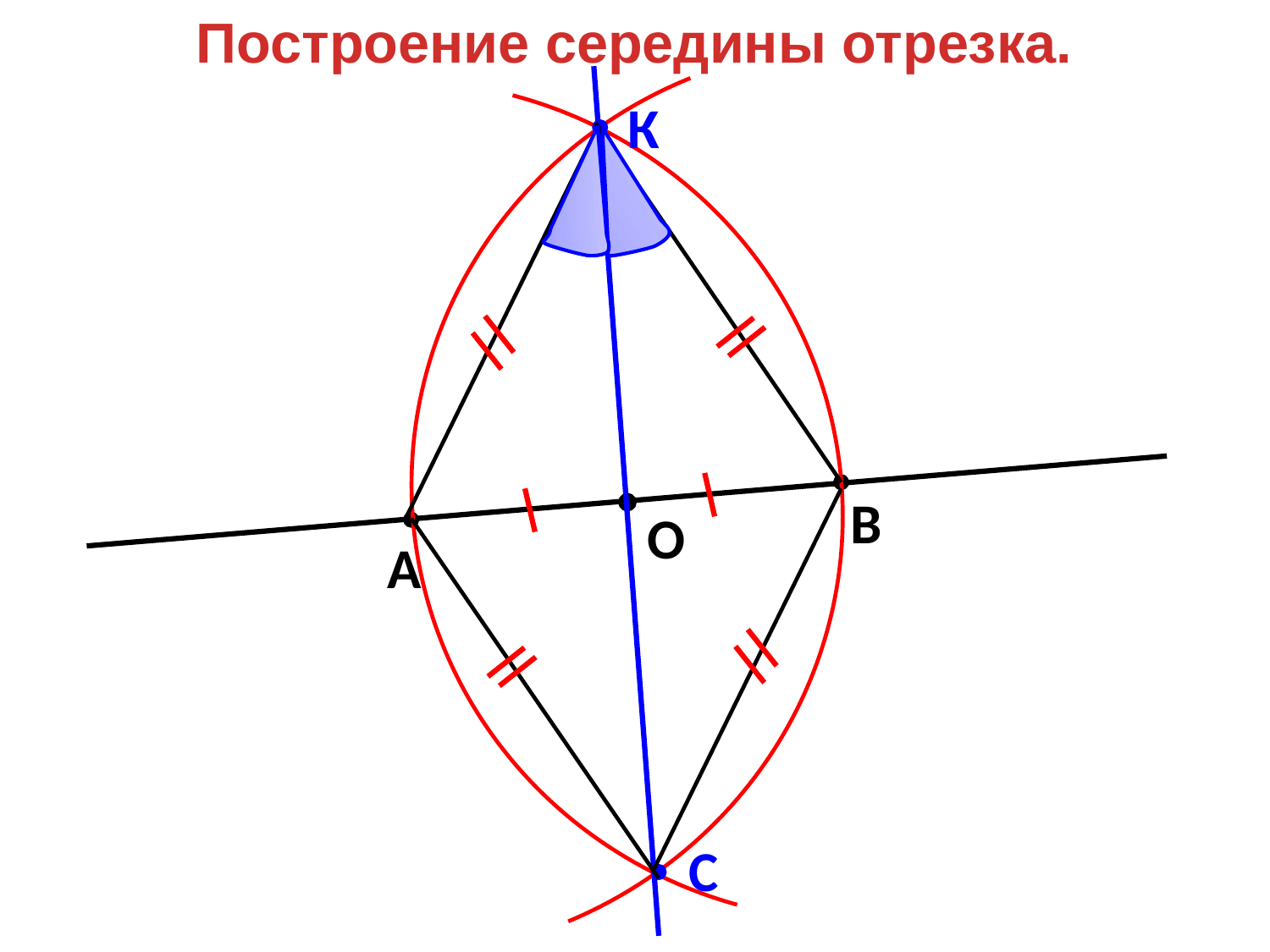

Построение середины отрезка.

К

В

О

А
С